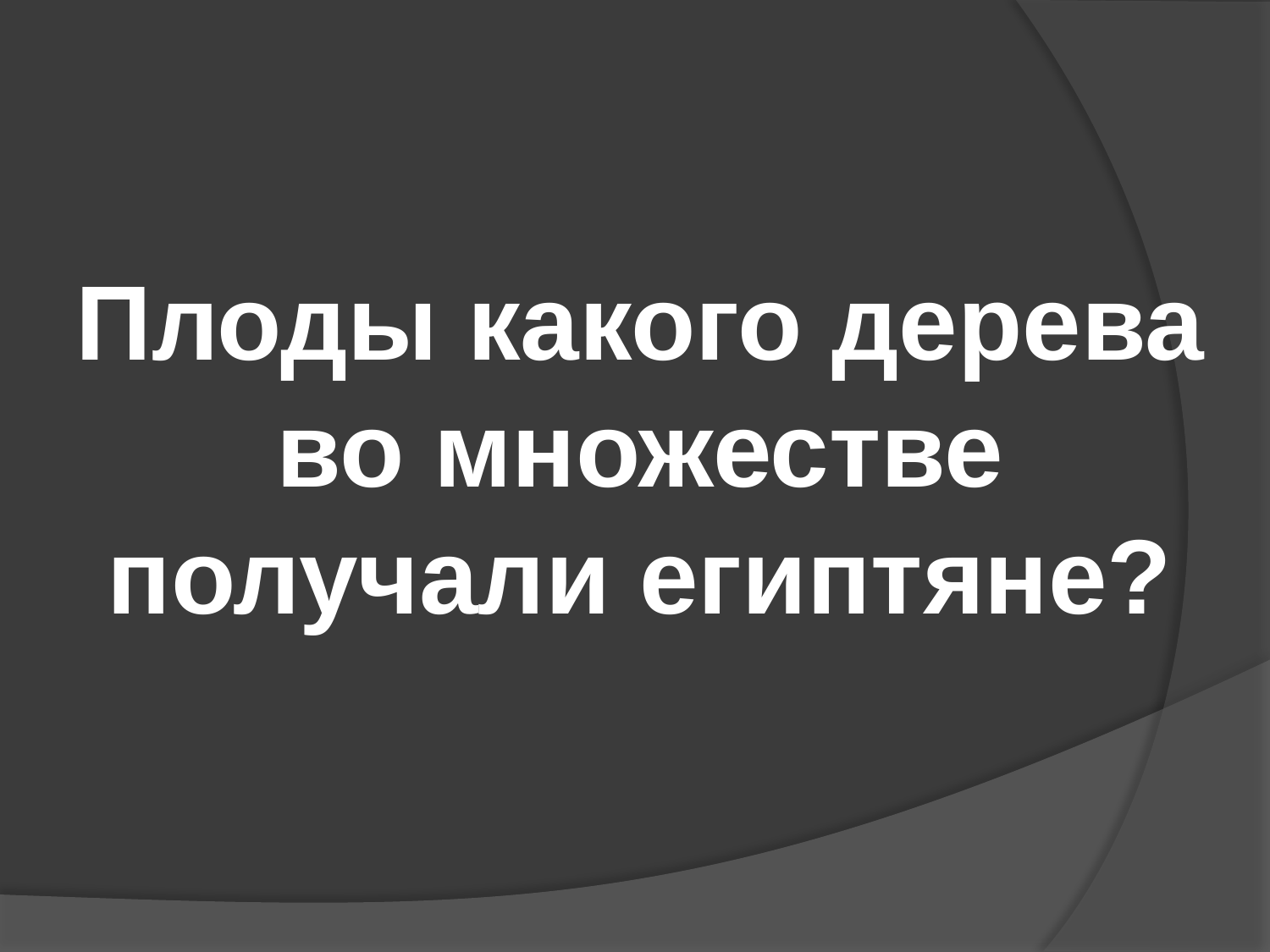

Плоды какого дерева во множестве получали египтяне?